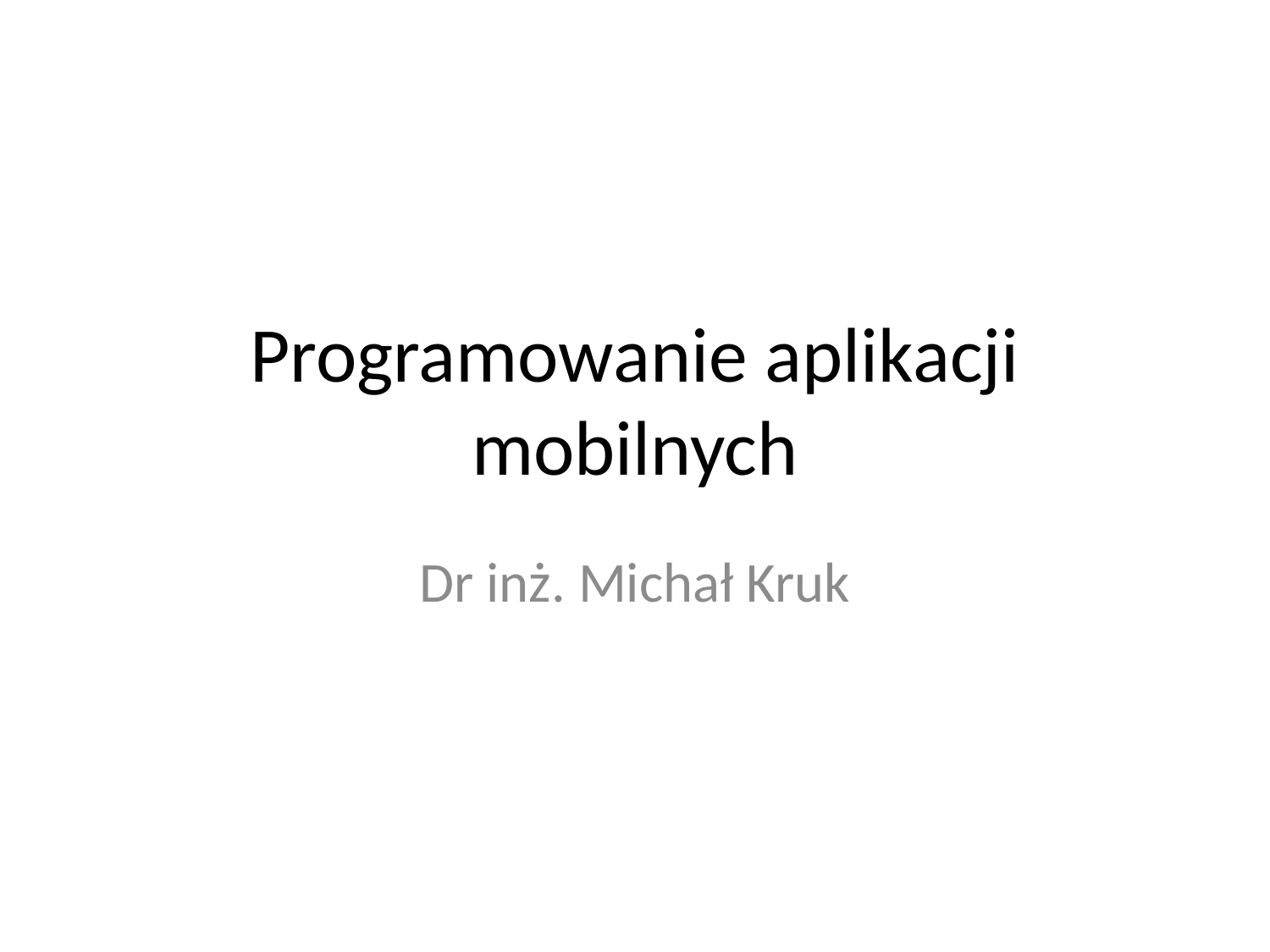

# Programowanie aplikacji mobilnych
Dr inż. Michał Kruk